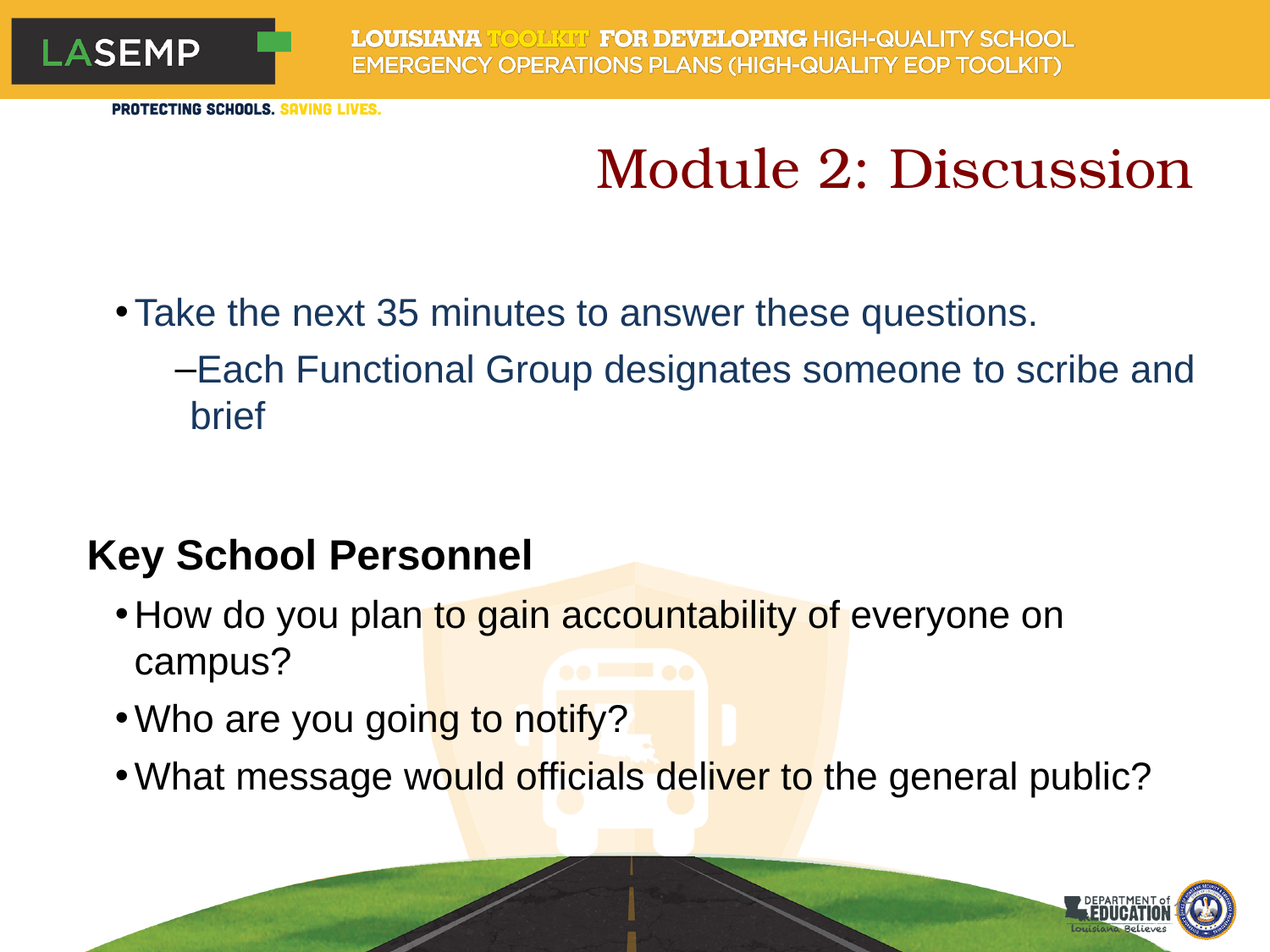

# Module 2: Discussion
Take the next 35 minutes to answer these questions.
Each Functional Group designates someone to scribe and brief

Key School Personnel
How do you plan to gain accountability of everyone on campus?
Who are you going to notify?
What message would officials deliver to the general public?

17